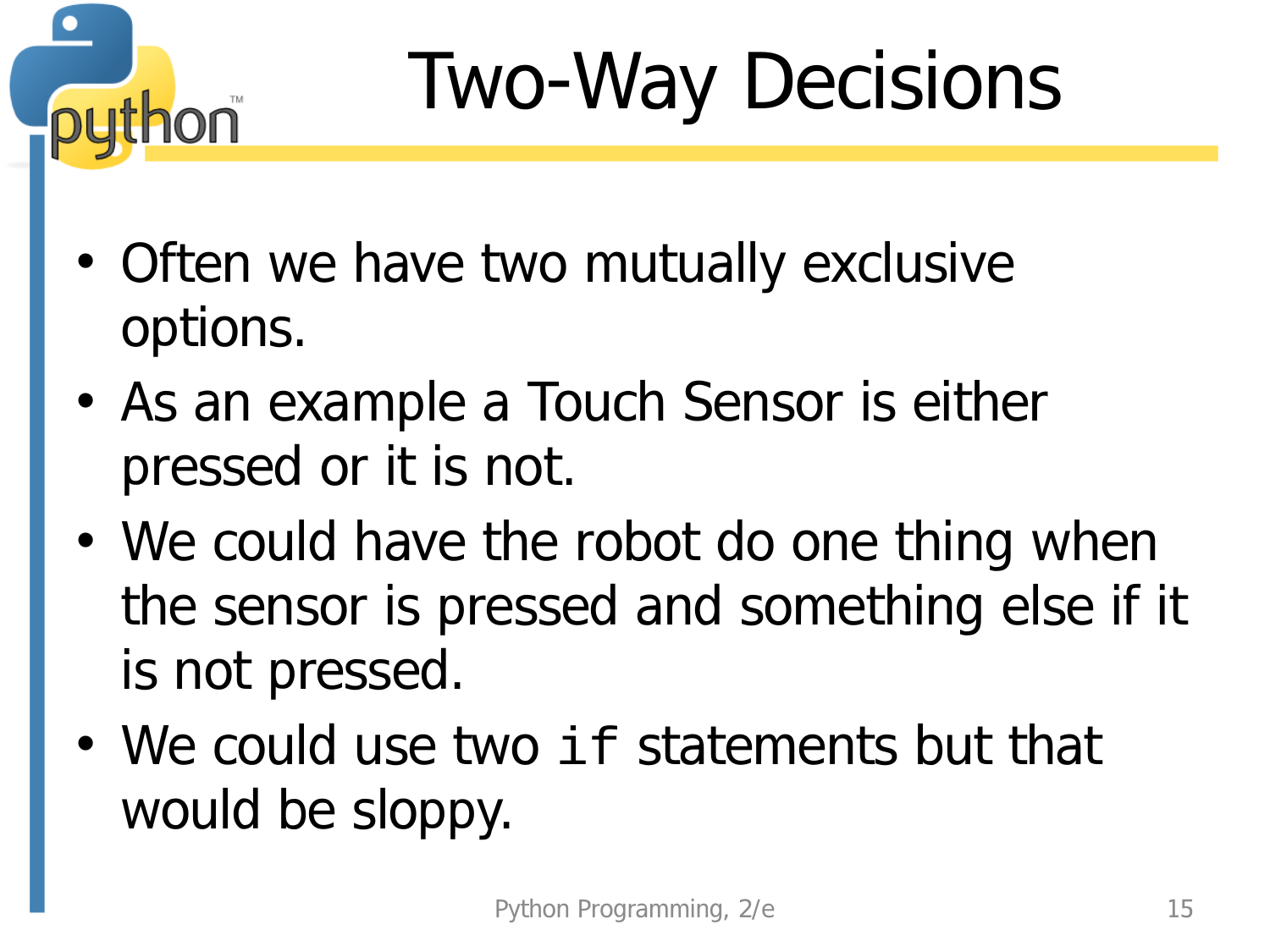

# Two-Way Decisions
Often we have two mutually exclusive options.
As an example a Touch Sensor is either pressed or it is not.
We could have the robot do one thing when the sensor is pressed and something else if it is not pressed.
We could use two if statements but that would be sloppy.
Python Programming, 2/e
15